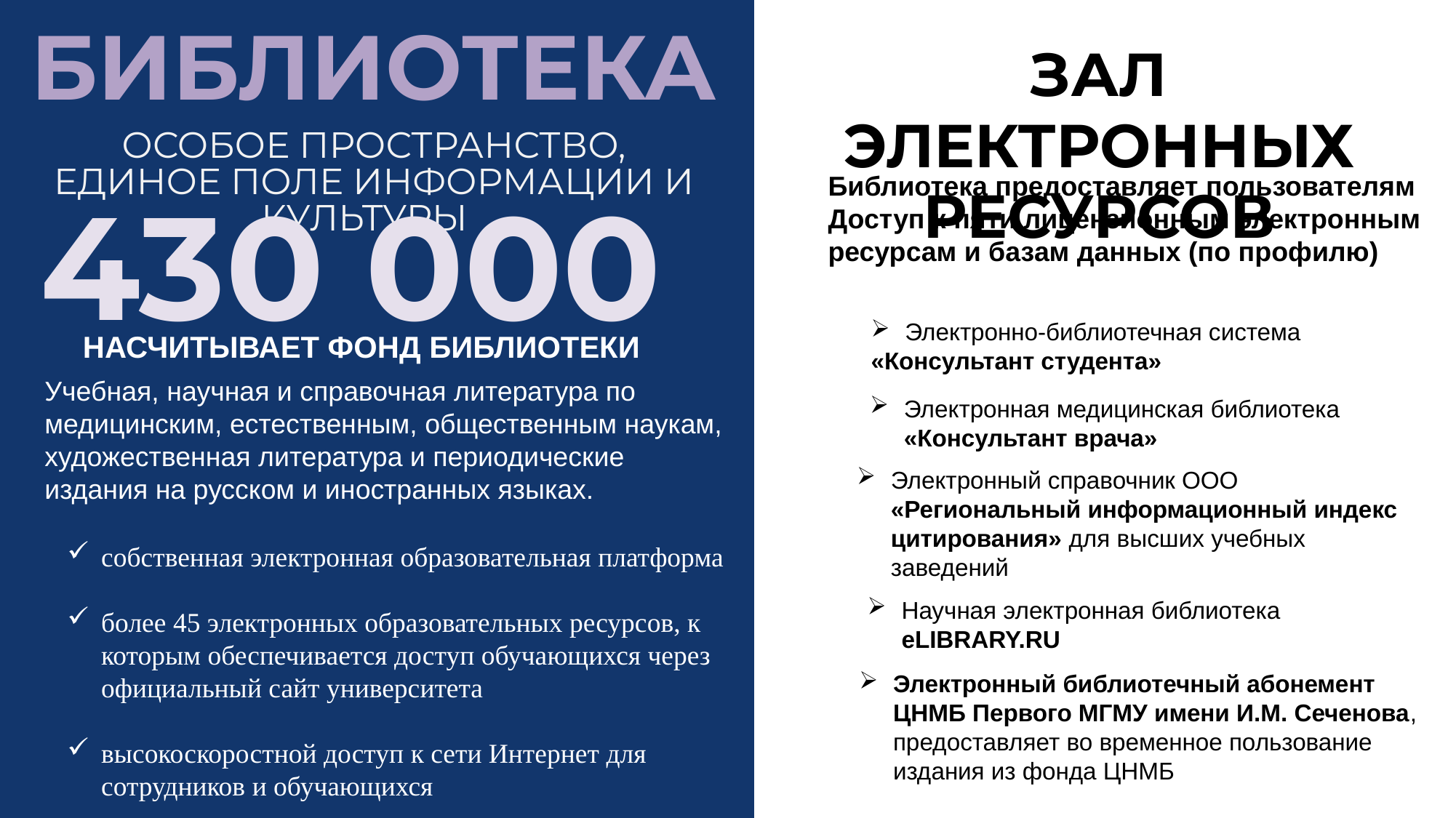

БИБЛИОТЕКА
ЗАЛ ЭЛЕКТРОННЫХ РЕСУРСОВ
ОСОБОЕ ПРОСТРАНСТВО, ЕДИНОЕ ПОЛЕ ИНФОРМАЦИИ И КУЛЬТУРЫ
Библиотека предоставляет пользователям
Доступ к пяти лицензионным электронным
ресурсам и базам данных (по профилю)
430 000
Электронно-библиотечная система
«Консультант студента»
НАСЧИТЫВАЕТ ФОНД БИБЛИОТЕКИ
Учебная, научная и справочная литература по медицинским, естественным, общественным наукам, художественная литература и периодические издания на русском и иностранных языках.
Электронная медицинская библиотека
«Консультант врача»

Электронный справочник ООО
«Региональный информационный индекс
цитирования» для высших учебных
заведений
собственная электронная образовательная платформа

более 45 электронных образовательных ресурсов, к которым обеспечивается доступ обучающихся через официальный сайт университета

высокоскоростной доступ к сети Интернет для сотрудников и обучающихся

Научная электронная библиотека
eLIBRARY.RU
Электронный библиотечный абонемент
ЦНМБ Первого МГМУ имени И.М. Сеченова,
предоставляет во временное пользование
издания из фонда ЦНМБ